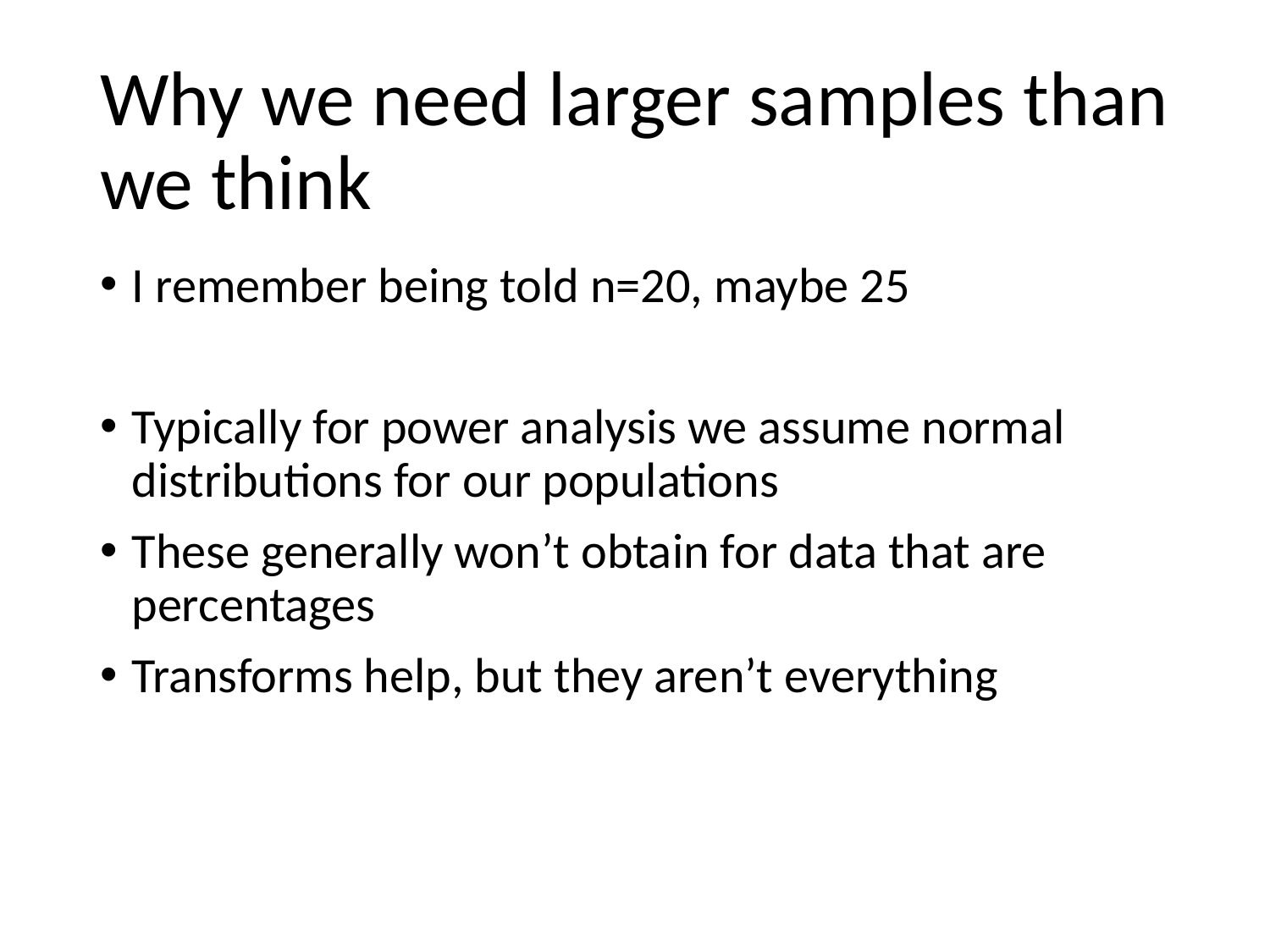

# Why we need larger samples than we think
I remember being told n=20, maybe 25

Typically for power analysis we assume normal distributions for our populations
These generally won’t obtain for data that are percentages
Transforms help, but they aren’t everything